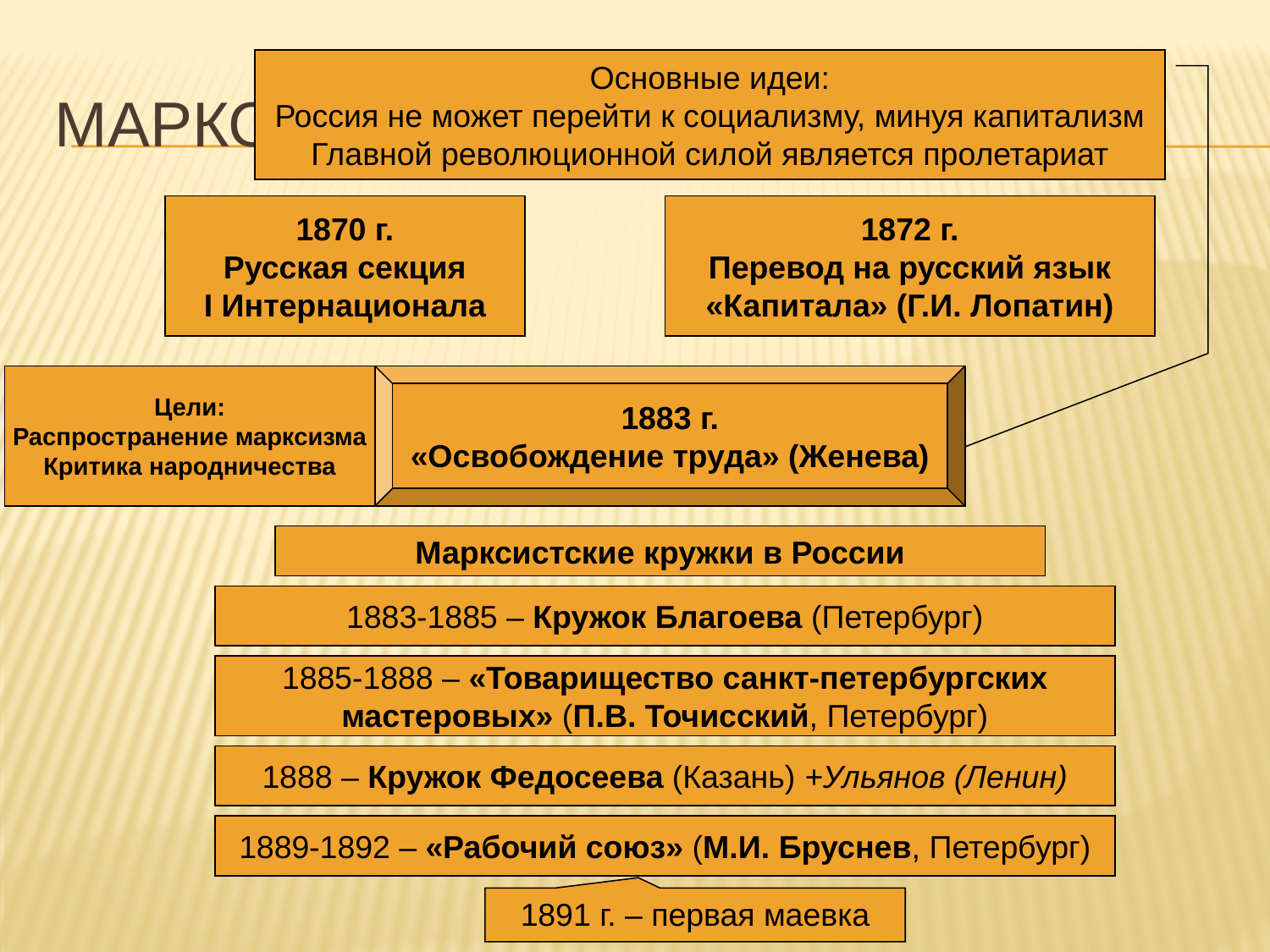

Основные идеи:
Россия не может перейти к социализму, минуя капитализм
Главной революционной силой является пролетариат
# Марксизм в России
1870 г.
Русская секция
I Интернационала
1872 г.
Перевод на русский язык
«Капитала» (Г.И. Лопатин)
Цели:
Распространение марксизма
Критика народничества
1883 г.
«Освобождение труда» (Женева)
Марксистские кружки в России
1883-1885 – Кружок Благоева (Петербург)
1885-1888 – «Товарищество санкт-петербургских
мастеровых» (П.В. Точисский, Петербург)
1888 – Кружок Федосеева (Казань) +Ульянов (Ленин)
1889-1892 – «Рабочий союз» (М.И. Бруснев, Петербург)
1891 г. – первая маевка